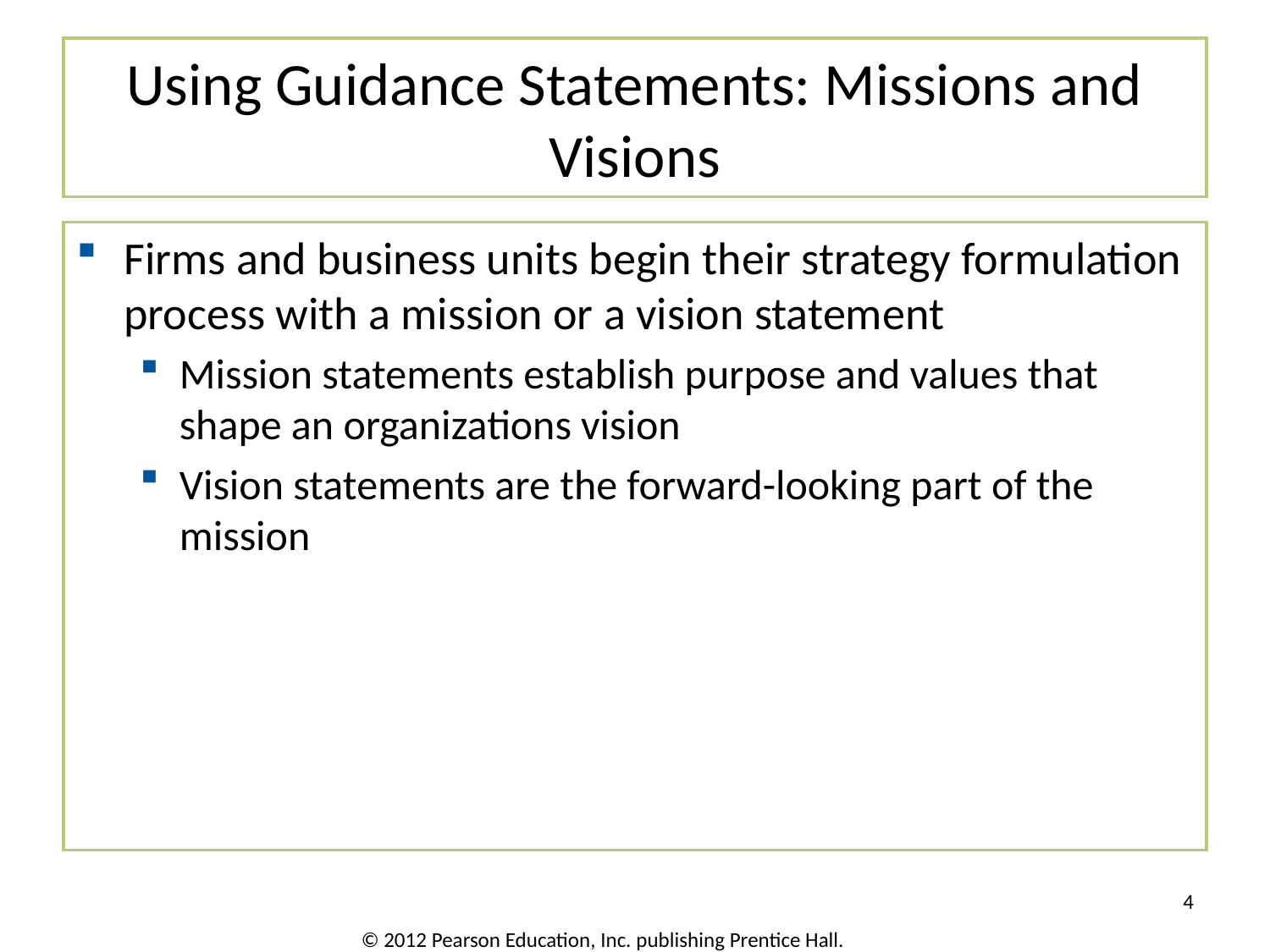

# Using Guidance Statements: Missions and Visions
Firms and business units begin their strategy formulation process with a mission or a vision statement
Mission statements establish purpose and values that shape an organizations vision
Vision statements are the forward-looking part of the mission

4